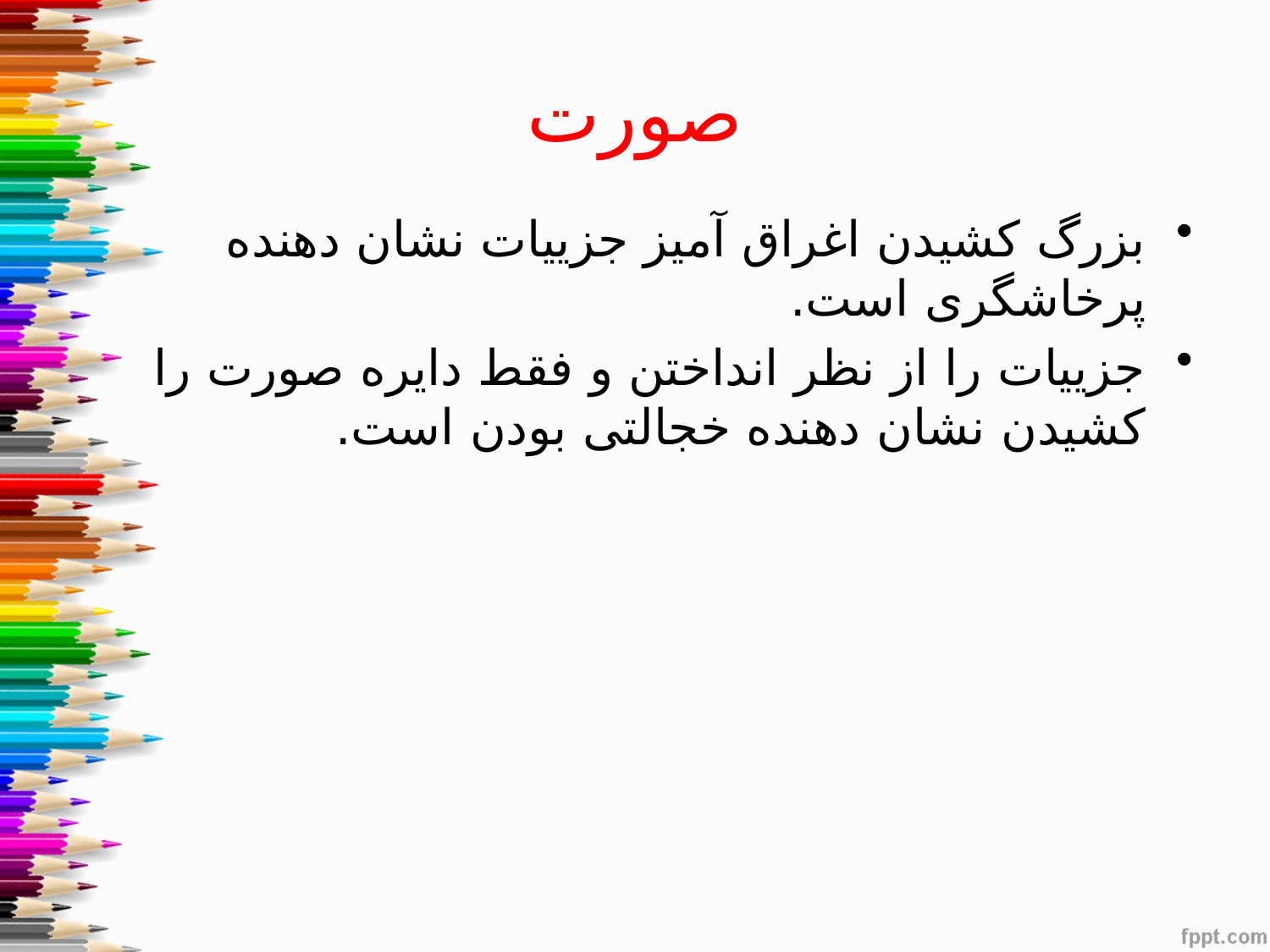

# صورت
بزرگ کشیدن اغراق آمیز جزییات نشان دهنده پرخاشگری است.
جزییات را از نظر انداختن و فقط دایره صورت را کشیدن نشان دهنده خجالتی بودن است.